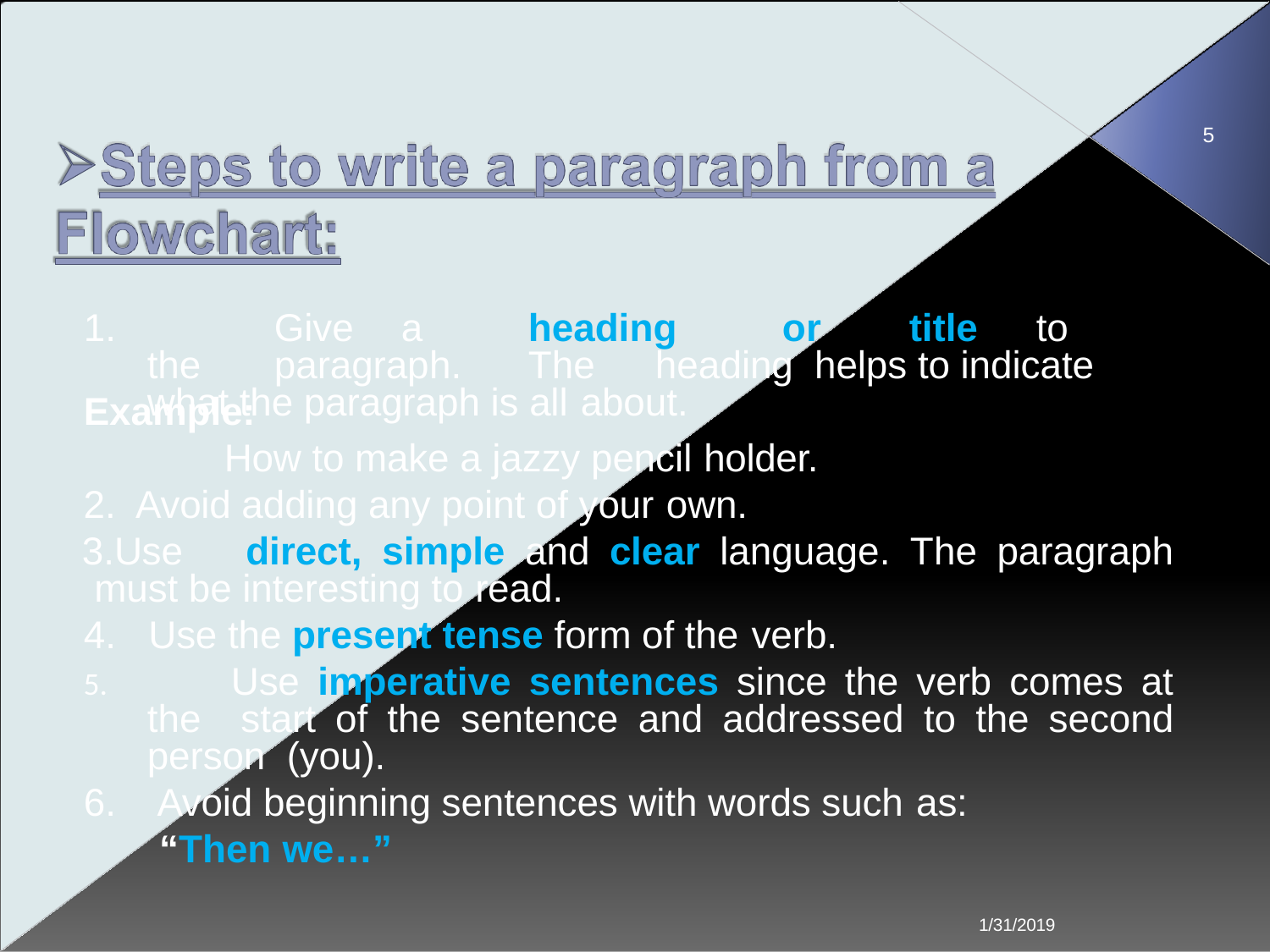

5

# 1.		Give	a	heading	or	title	to	the	paragraph.	The	heading  helps to indicate what the paragraph is all about.
Example:
How to make a jazzy pencil holder.
Avoid adding any point of your own.
Use	direct,	simple	and	clear	language.	The	paragraph  must be interesting to read.
Use the present tense form of the verb.
	Use imperative sentences since the verb comes at the  start of the sentence and addressed to the second person  (you).
Avoid beginning sentences with words such as:
“Then we…”
1/31/2019